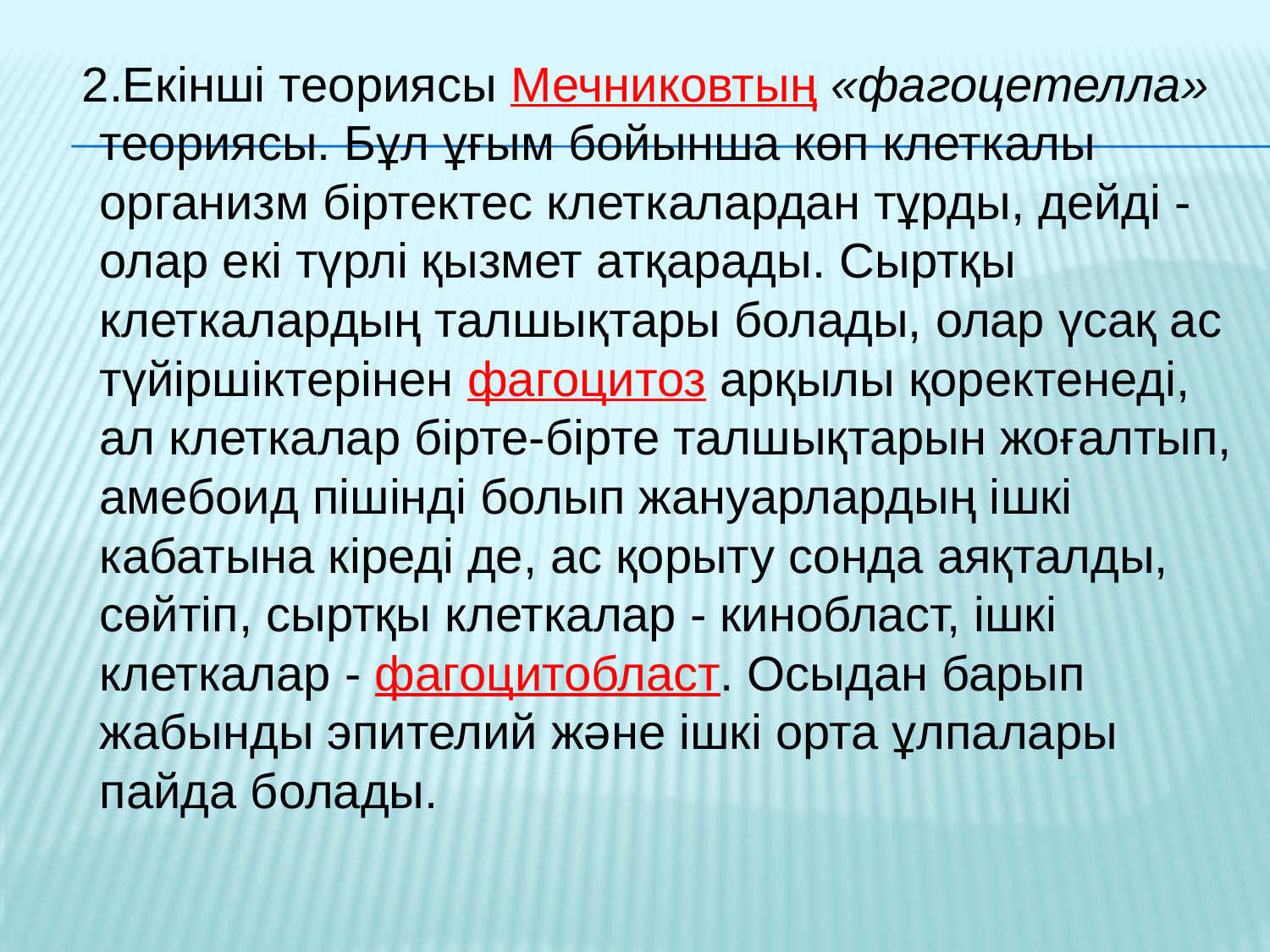

2.Екінші теориясы Мечниковтың «фагоцетелла» теориясы. Бұл ұғым бойынша көп клеткалы организм біртектес клеткалардан тұрды, дейді - олар екі түрлі қызмет атқарады. Сыртқы клеткалардың талшықтары болады, олар үсақ ас түйіршіктерінен фагоцитоз арқылы қоректенеді, ал клеткалар бірте-бірте талшықтарын жоғалтып, амебоид пішінді болып жануарлардың ішкі кабатына кіреді де, ас қорыту сонда аяқталды, сөйтіп, сыртқы клеткалар - кинобласт, ішкі клеткалар - фагоцитобласт. Осыдан барып жабынды эпителий және ішкі орта ұлпалары пайда болады.